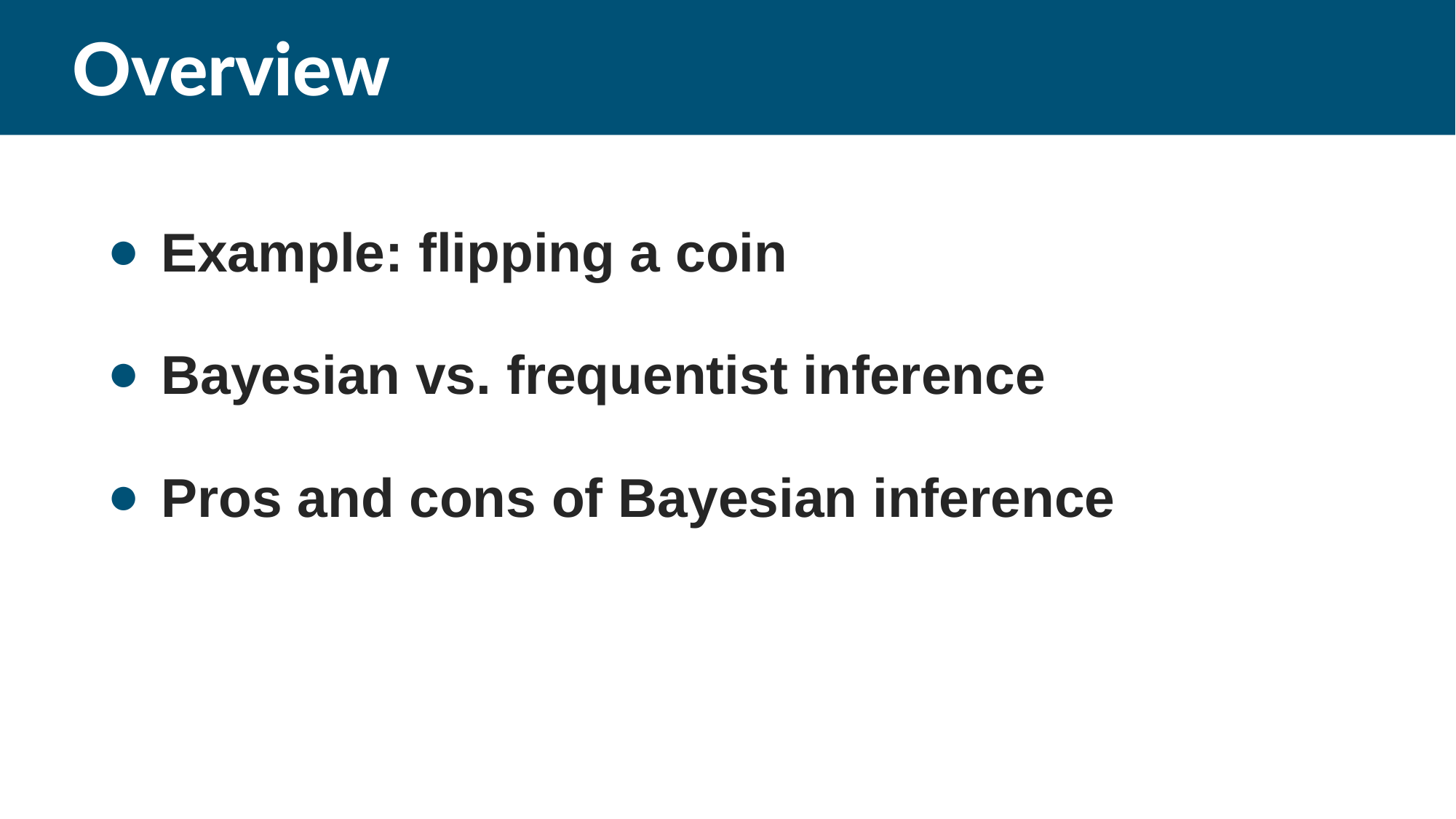

# Overview
Example: flipping a coin
Bayesian vs. frequentist inference
Pros and cons of Bayesian inference